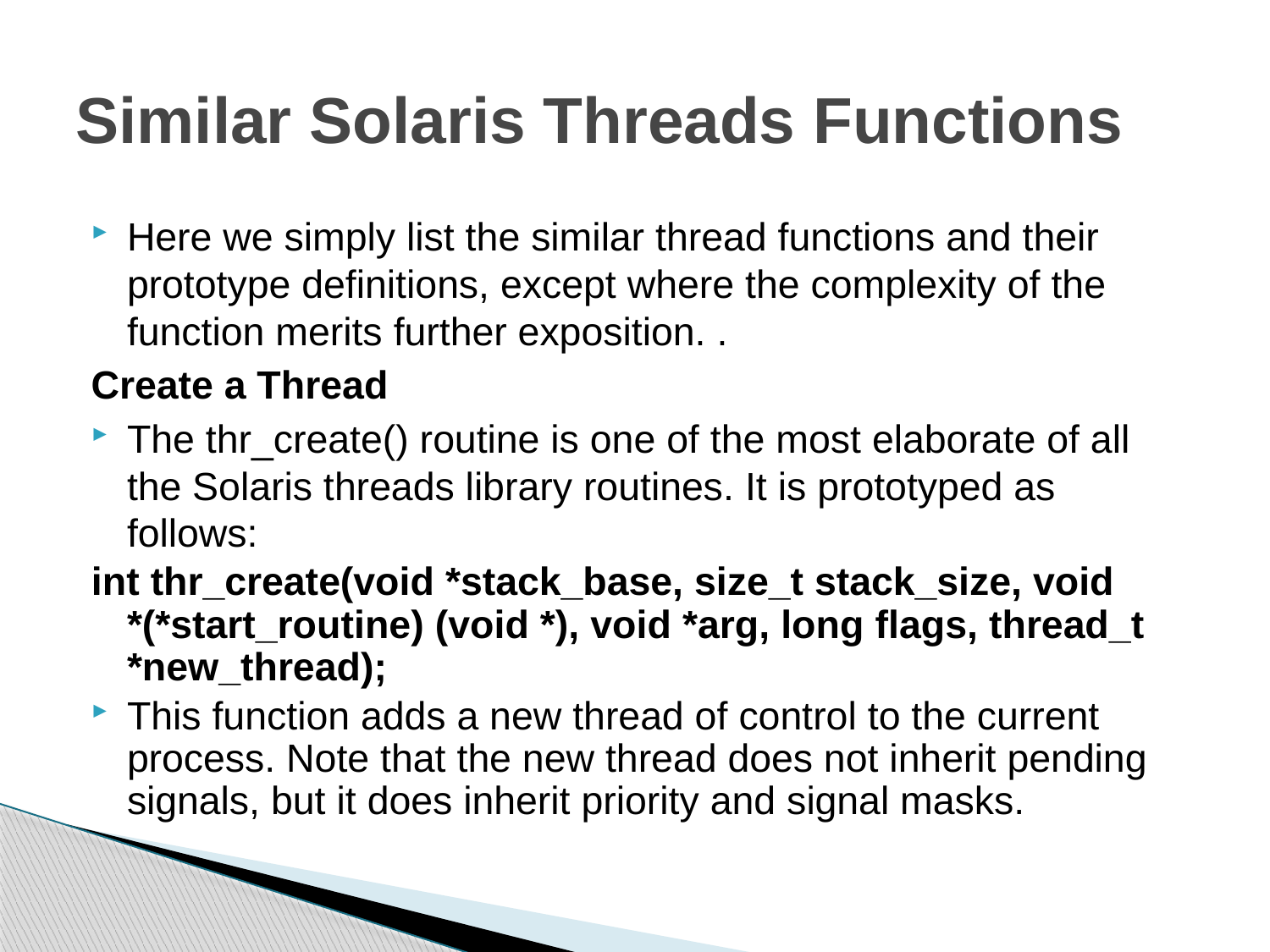

# Similar Solaris Threads Functions
Here we simply list the similar thread functions and their prototype definitions, except where the complexity of the function merits further exposition. .
Create a Thread
The thr_create() routine is one of the most elaborate of all the Solaris threads library routines. It is prototyped as follows:
int thr_create(void *stack_base, size_t stack_size, void *(*start_routine) (void *), void *arg, long flags, thread_t *new_thread);
This function adds a new thread of control to the current process. Note that the new thread does not inherit pending signals, but it does inherit priority and signal masks.